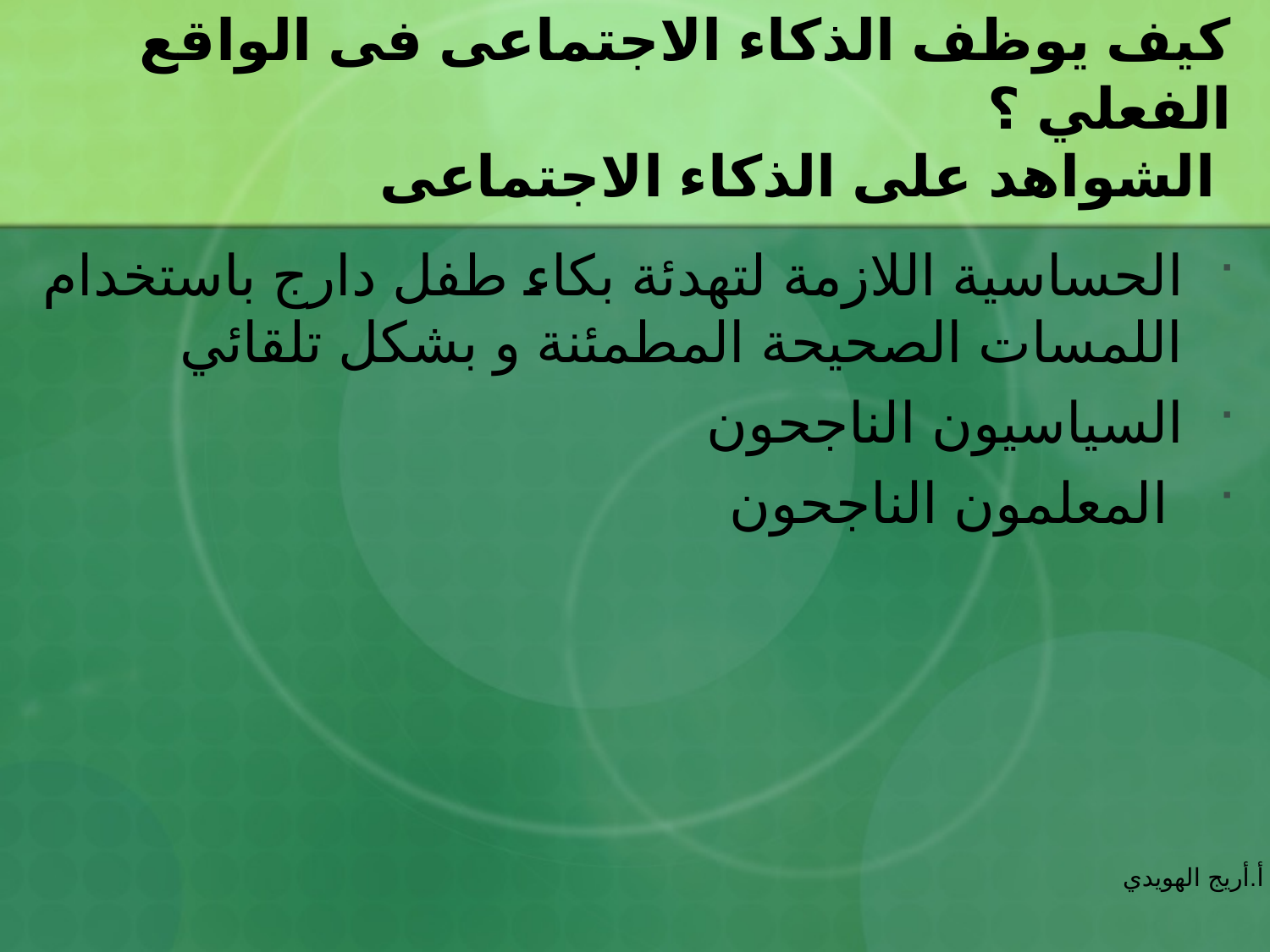

# كيف يوظف الذكاء الاجتماعى فى الواقع الفعلي ؟ الشواهد على الذكاء الاجتماعى
الحساسية اللازمة لتهدئة بكاء طفل دارج باستخدام اللمسات الصحيحة المطمئنة و بشكل تلقائي
السياسيون الناجحون
 المعلمون الناجحون
أ.أريج الهويدي